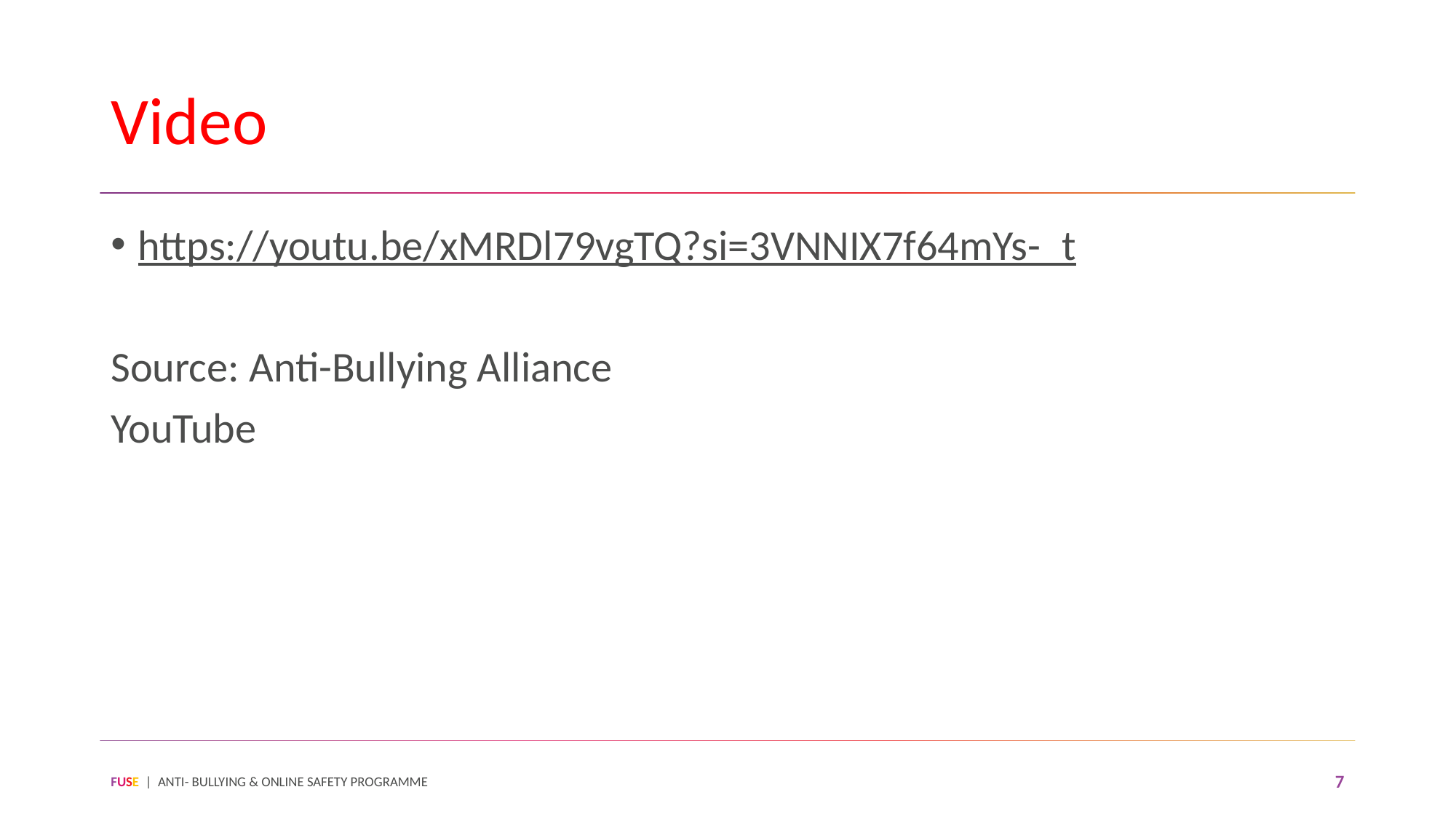

# Video
https://youtu.be/xMRDl79vgTQ?si=3VNNIX7f64mYs-_t

Source: Anti-Bullying Alliance
YouTube
FUSE  |  ANTI- BULLYING & ONLINE SAFETY PROGRAMME
7